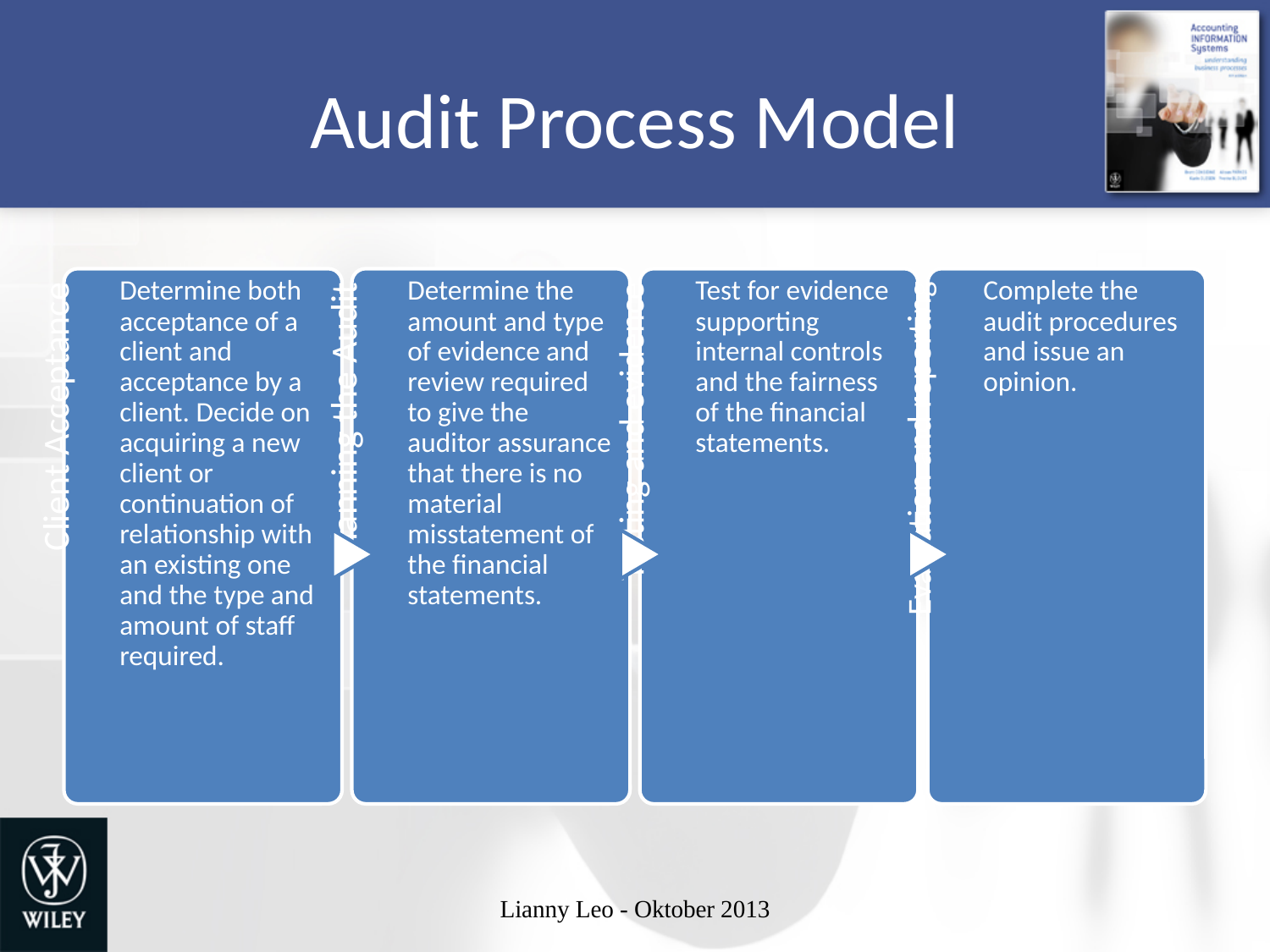

# Audit Process Model
Client Acceptance
Determine both acceptance of a client and acceptance by a client. Decide on acquiring a new client or continuation of relationship with an existing one and the type and amount of staff required.
Planning the Audit
Determine the amount and type of evidence and review required to give the auditor assurance that there is no material misstatement of the financial statements.
Testing and evidence
Test for evidence supporting internal controls and the fairness of the financial statements.
Evaluation and reporting
Complete the audit procedures and issue an opinion.
Lianny Leo - Oktober 2013